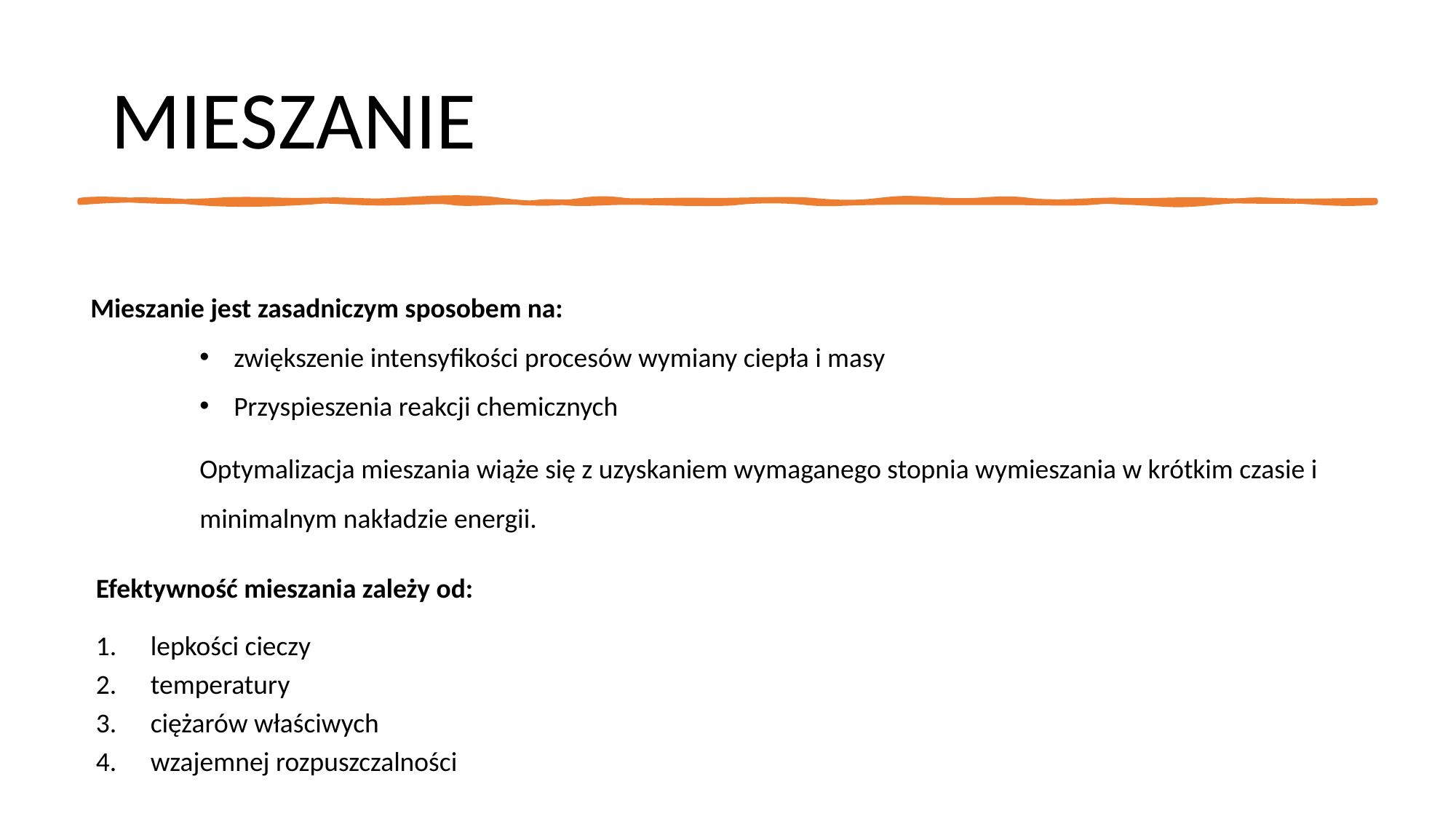

# MIESZANIE

Mieszanie jest zasadniczym sposobem na:
zwiększenie intensyfikości procesów wymiany ciepła i masy
Przyspieszenia reakcji chemicznych

Optymalizacja mieszania wiąże się z uzyskaniem wymaganego stopnia wymieszania w krótkim czasie i minimalnym nakładzie energii.

Efektywność mieszania zależy od:

lepkości cieczy
temperatury
ciężarów właściwych
wzajemnej rozpuszczalności